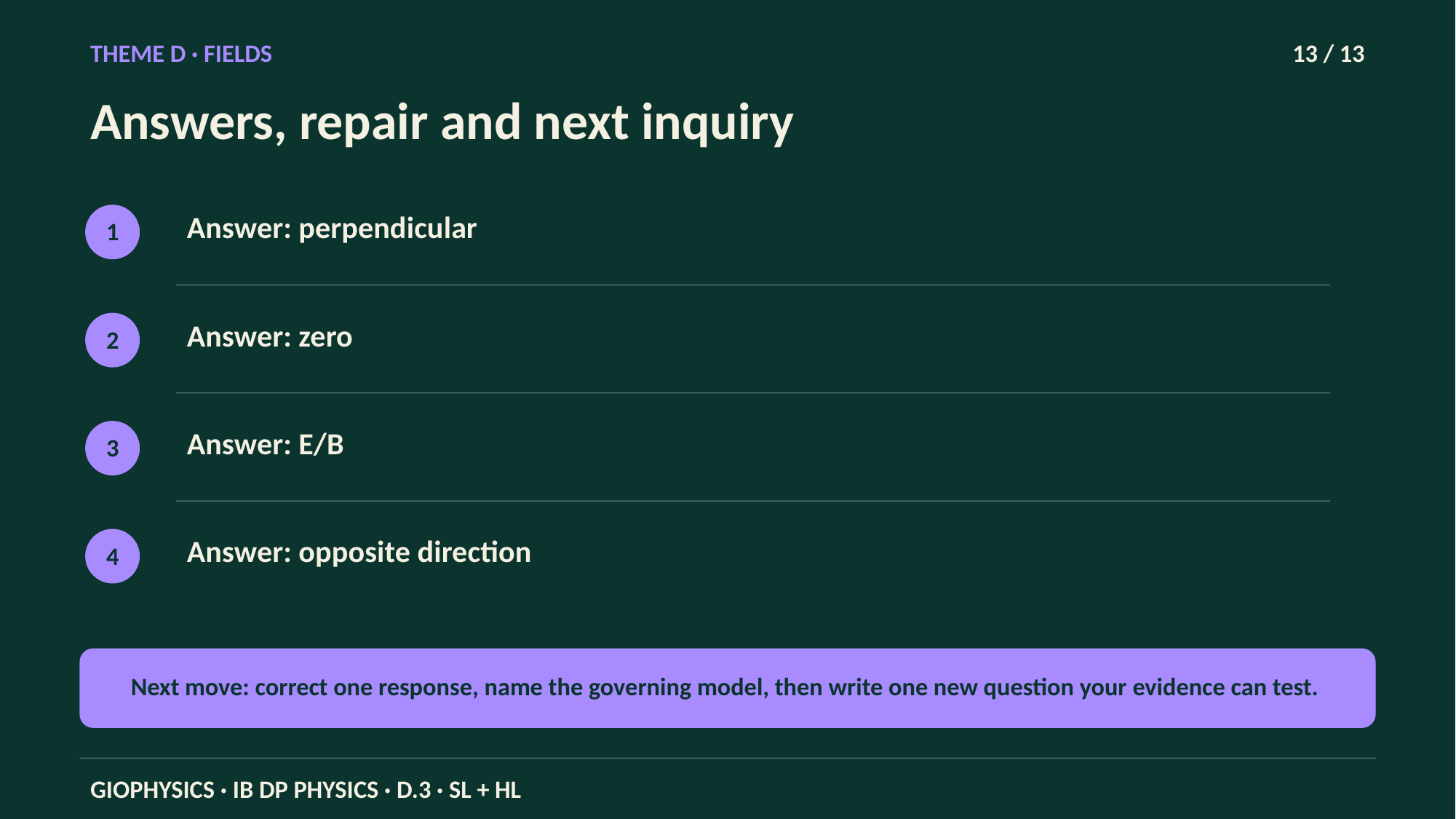

THEME D · FIELDS
13 / 13
Answers, repair and next inquiry
Answer: perpendicular

1

Answer: zero

2

Answer: E/B

3

Answer: opposite direction

4

Next move: correct one response, name the governing model, then write one new question your evidence can test.

GIOPHYSICS · IB DP PHYSICS · D.3 · SL + HL